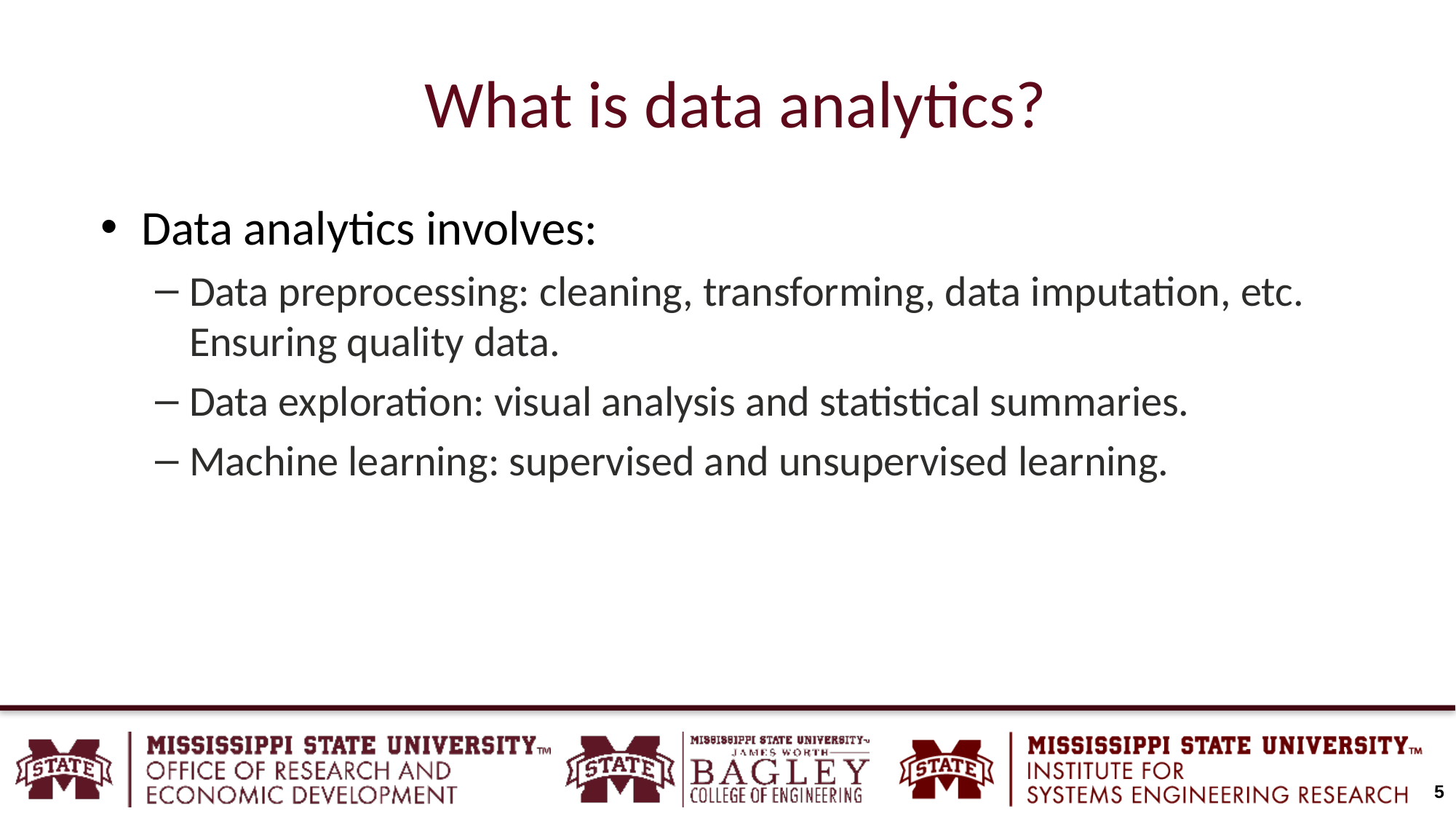

# What is data analytics?
Data analytics involves:
Data preprocessing: cleaning, transforming, data imputation, etc. Ensuring quality data.
Data exploration: visual analysis and statistical summaries.
Machine learning: supervised and unsupervised learning.